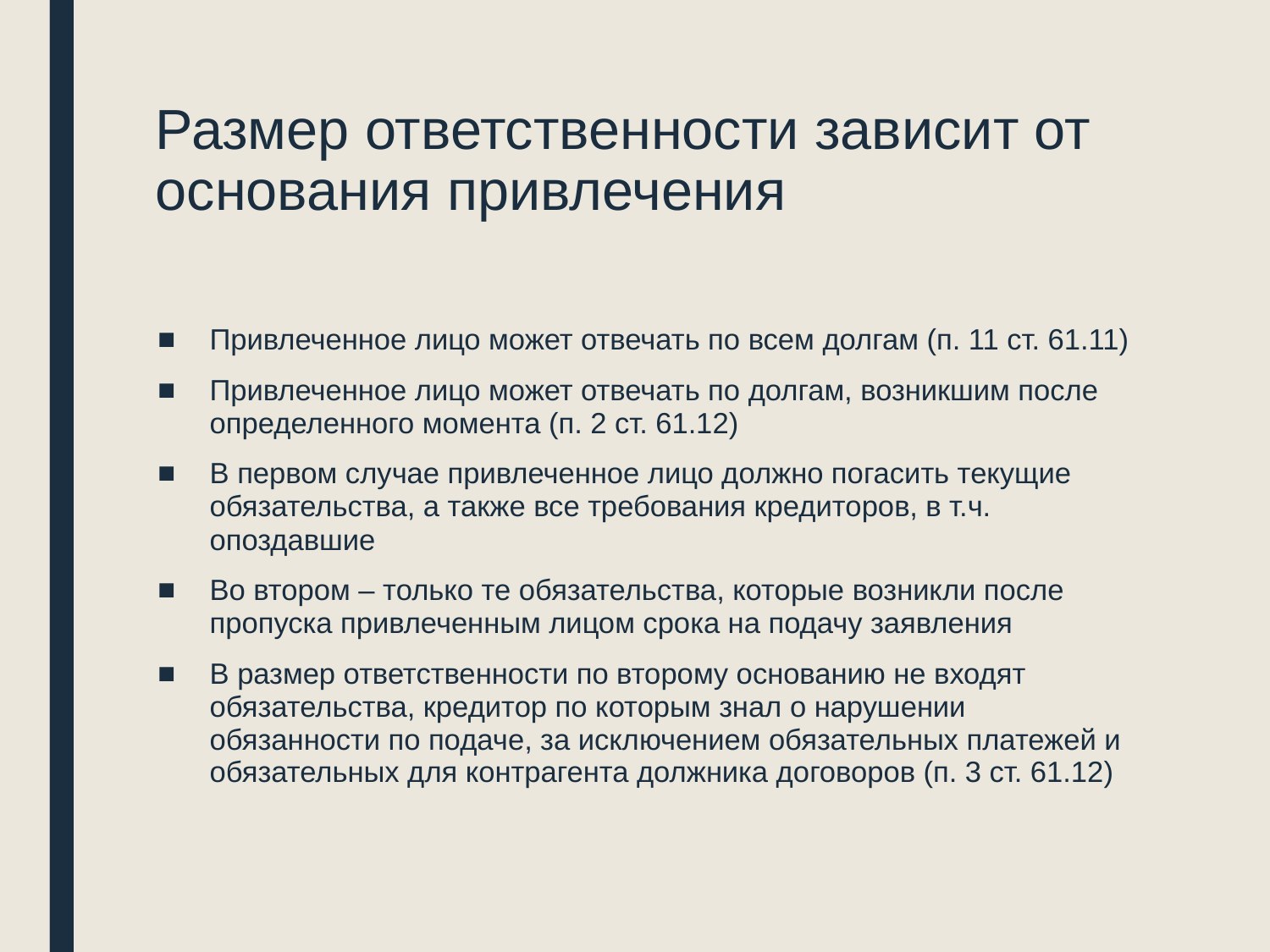

# Размер ответственности зависит от основания привлечения
Привлеченное лицо может отвечать по всем долгам (п. 11 ст. 61.11)
Привлеченное лицо может отвечать по долгам, возникшим после определенного момента (п. 2 ст. 61.12)
В первом случае привлеченное лицо должно погасить текущие обязательства, а также все требования кредиторов, в т.ч. опоздавшие
Во втором – только те обязательства, которые возникли после пропуска привлеченным лицом срока на подачу заявления
В размер ответственности по второму основанию не входят обязательства, кредитор по которым знал о нарушении обязанности по подаче, за исключением обязательных платежей и обязательных для контрагента должника договоров (п. 3 ст. 61.12)